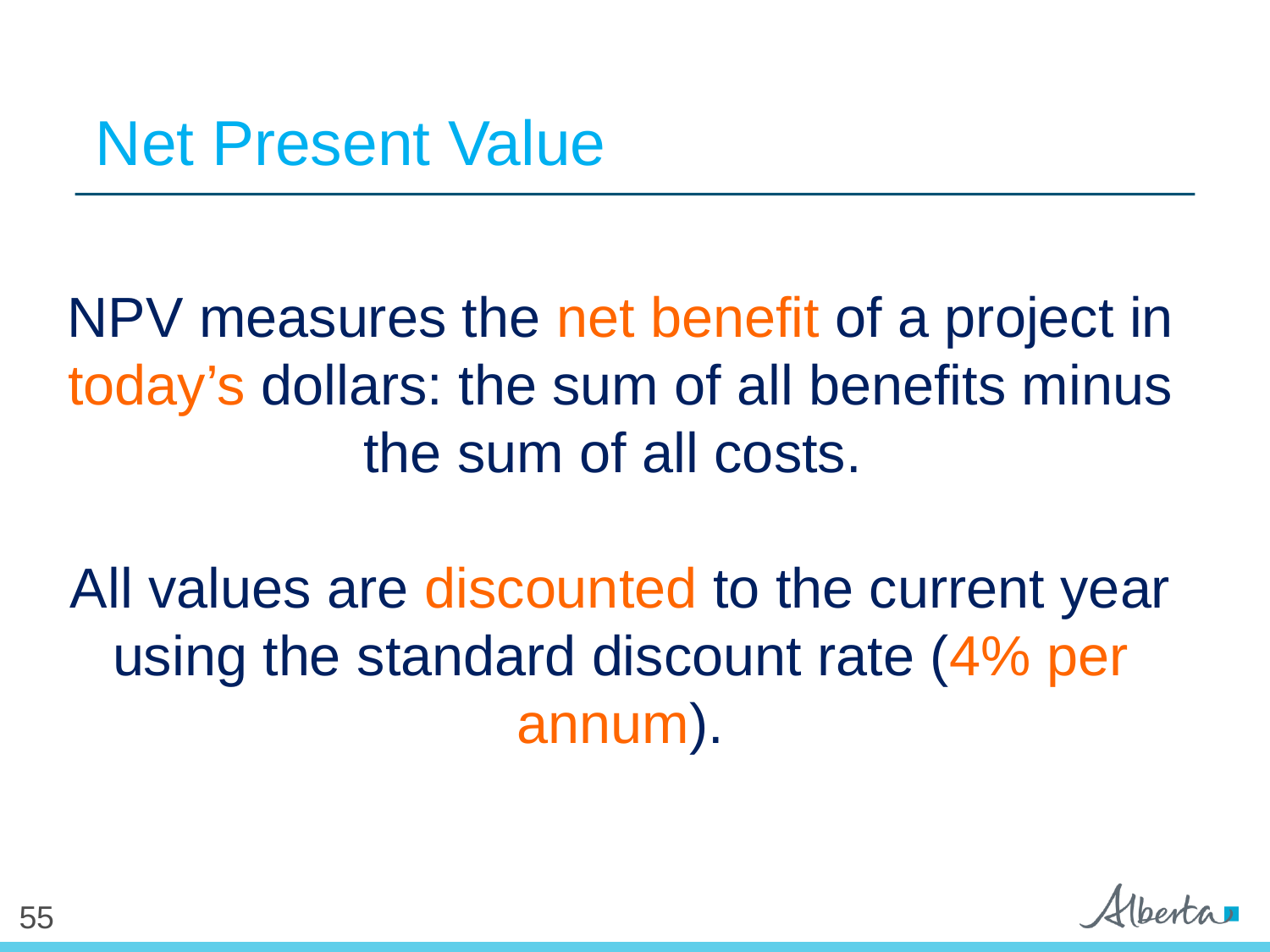

# Net Present Value
NPV measures the net benefit of a project in today’s dollars: the sum of all benefits minus the sum of all costs.

All values are discounted to the current year using the standard discount rate (4% per annum).
55